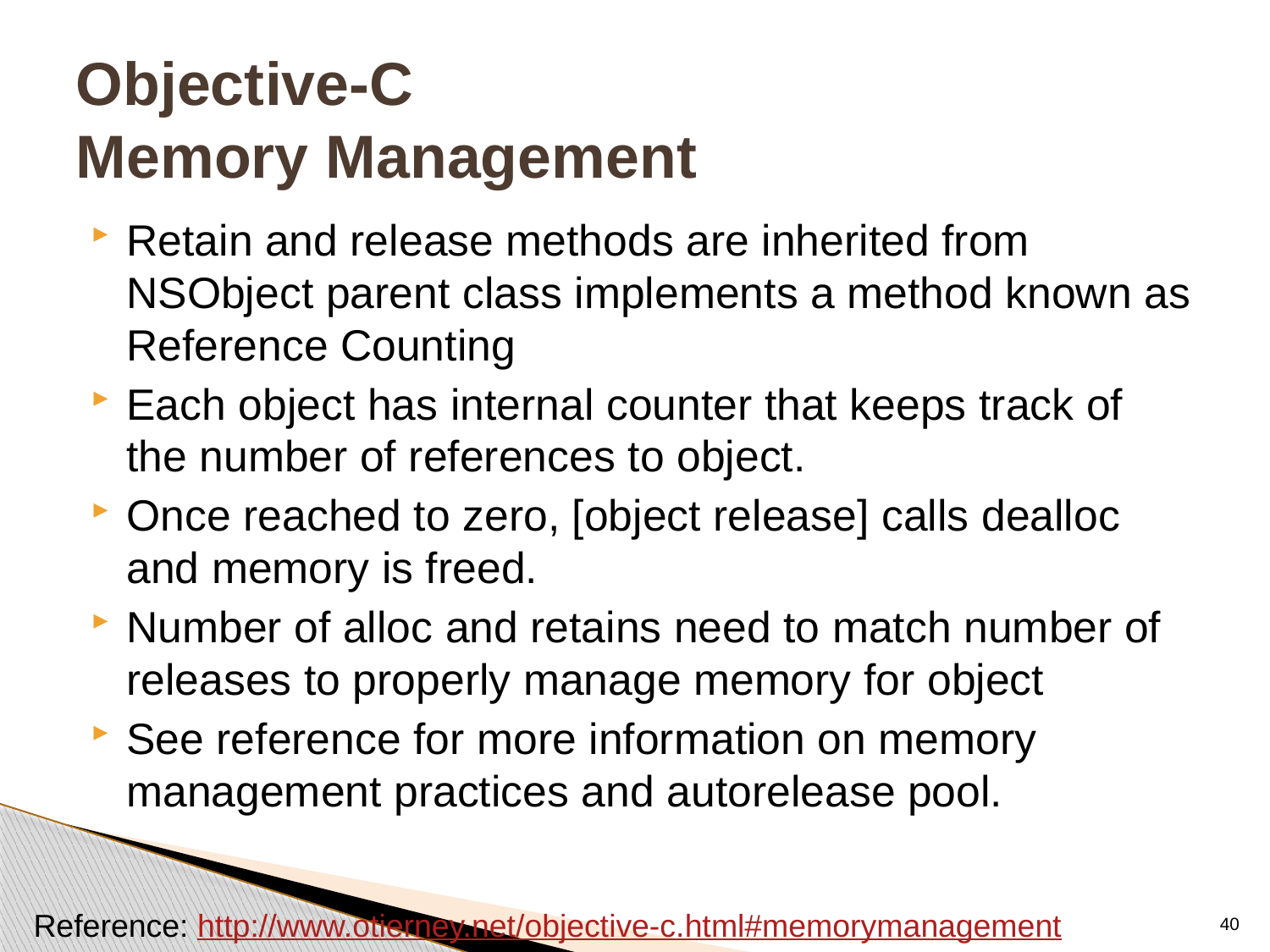

# Objective-C Memory Management
Retain and release methods are inherited from NSObject parent class implements a method known as Reference Counting
Each object has internal counter that keeps track of the number of references to object.
Once reached to zero, [object release] calls dealloc and memory is freed.
Number of alloc and retains need to match number of releases to properly manage memory for object
See reference for more information on memory management practices and autorelease pool.
40
Reference: http://www.otierney.net/objective-c.html#memorymanagement